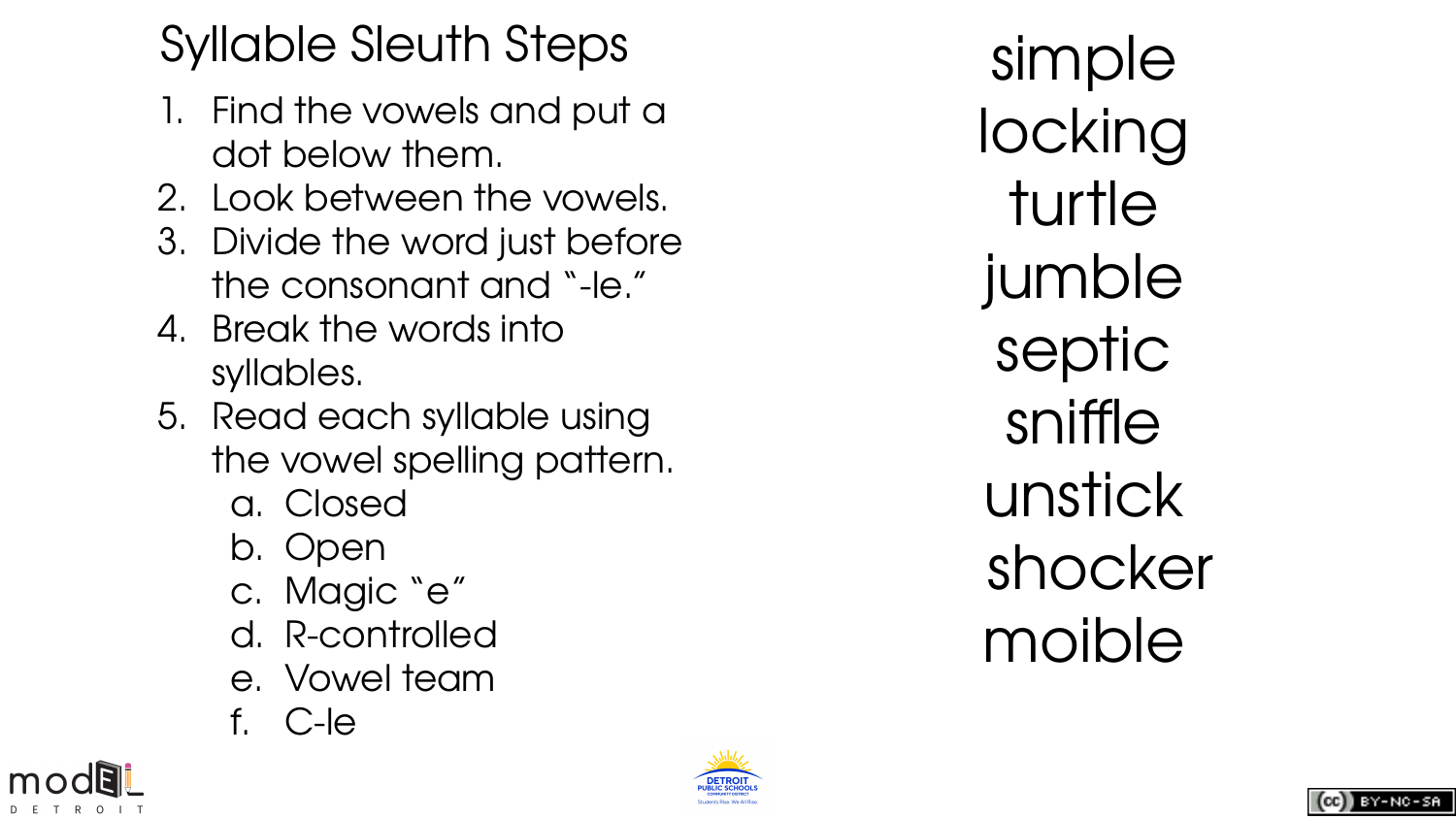

# Syllable Sleuth Steps

Find the vowels and put a dot below them.
Look between the vowels.
Divide the word just before the consonant and “-le.”
Break the words into syllables.
Read each syllable using the vowel spelling pattern.
Closed
Open
Magic “e”
R-controlled
Vowel team
C-le

simple
locking
turtle
jumble
septic
sniffle
unstick
  shocker
moible